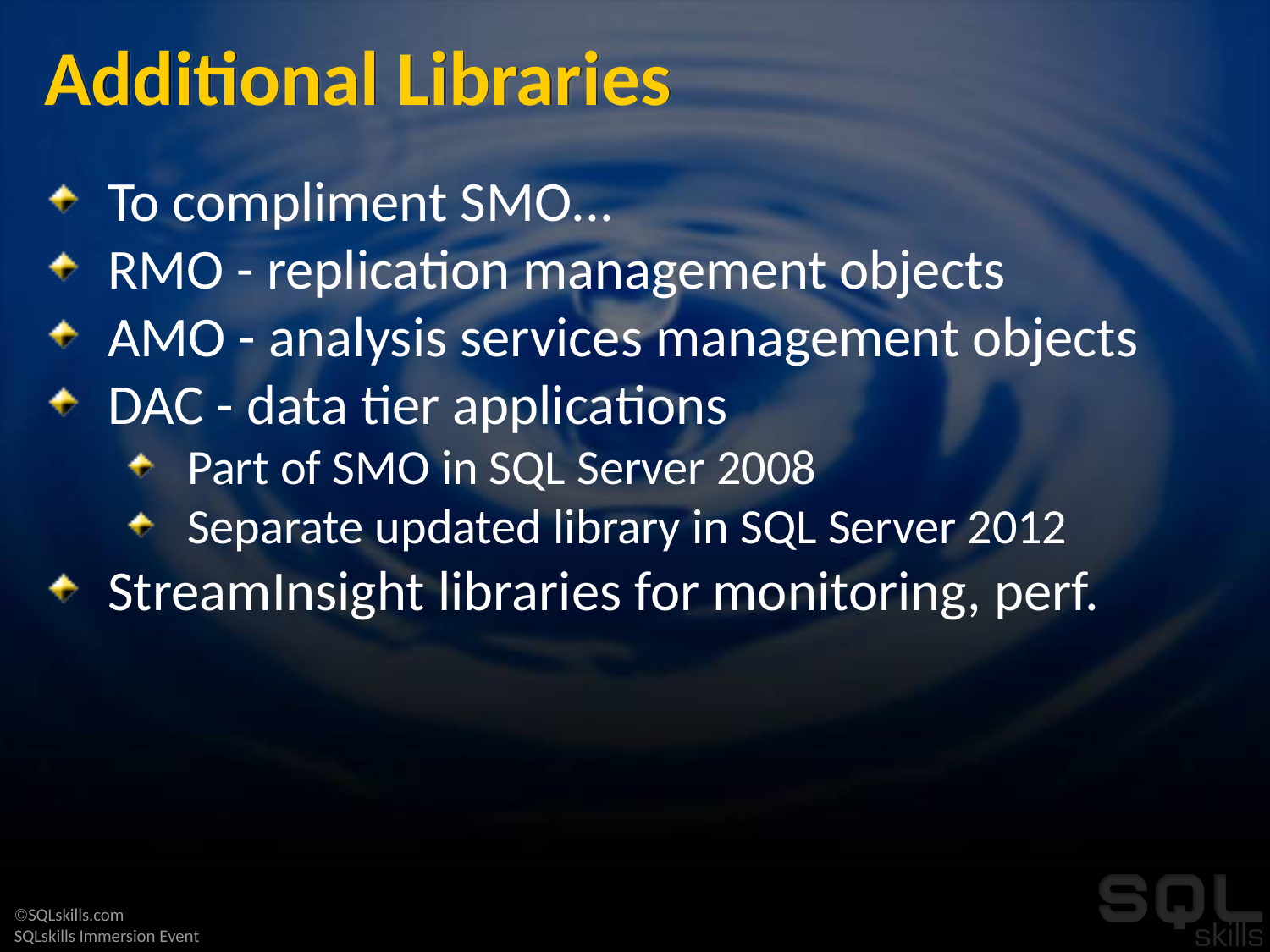

# Additional Libraries
To compliment SMO...
RMO - replication management objects
AMO - analysis services management objects
DAC - data tier applications
Part of SMO in SQL Server 2008
Separate updated library in SQL Server 2012
StreamInsight libraries for monitoring, perf.